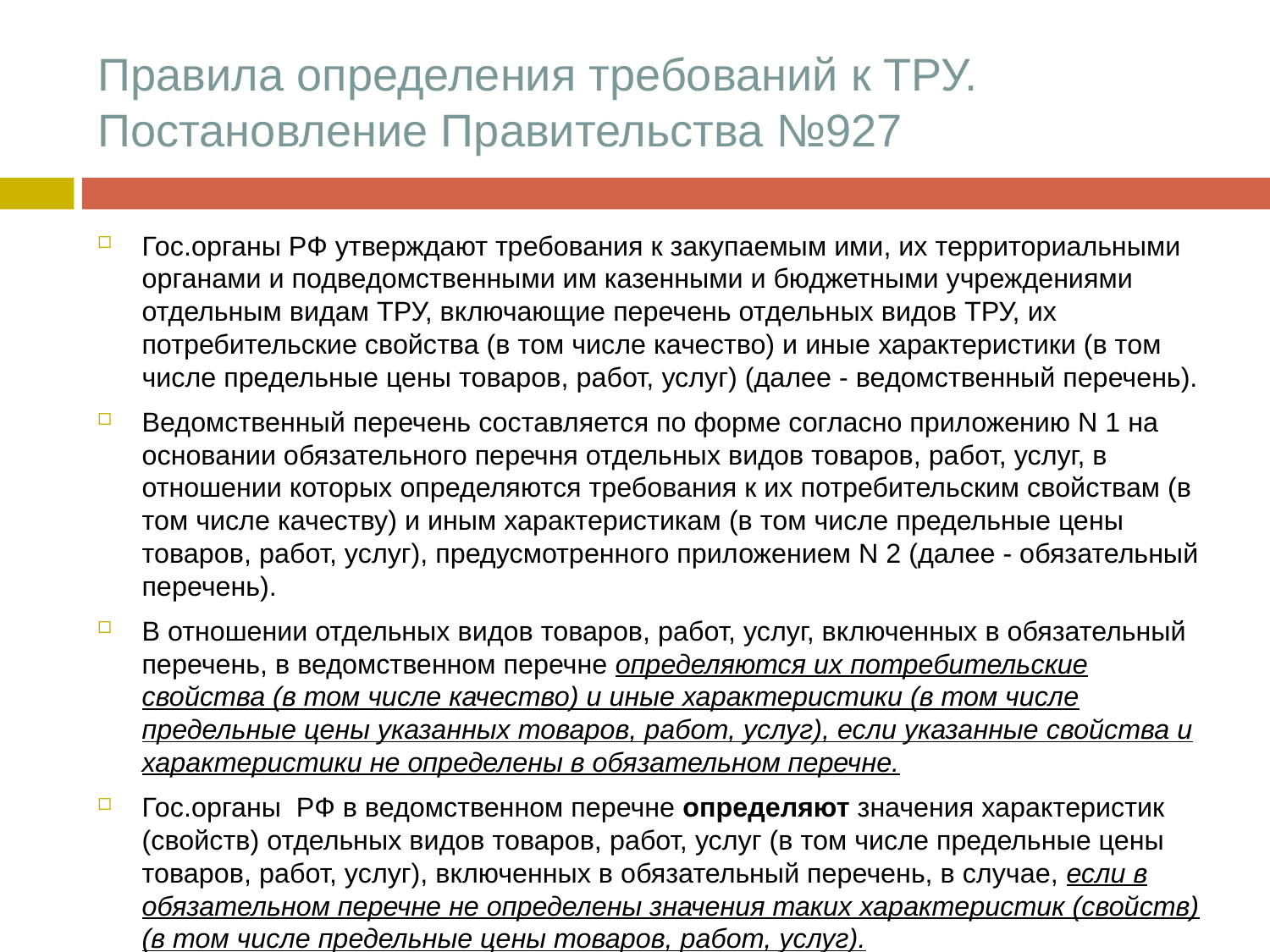

# Правила определения требований к ТРУ. Постановление Правительства №927
Гос.органы РФ утверждают требования к закупаемым ими, их территориальными органами и подведомственными им казенными и бюджетными учреждениями отдельным видам ТРУ, включающие перечень отдельных видов ТРУ, их потребительские свойства (в том числе качество) и иные характеристики (в том числе предельные цены товаров, работ, услуг) (далее - ведомственный перечень).
Ведомственный перечень составляется по форме согласно приложению N 1 на основании обязательного перечня отдельных видов товаров, работ, услуг, в отношении которых определяются требования к их потребительским свойствам (в том числе качеству) и иным характеристикам (в том числе предельные цены товаров, работ, услуг), предусмотренного приложением N 2 (далее - обязательный перечень).
В отношении отдельных видов товаров, работ, услуг, включенных в обязательный перечень, в ведомственном перечне определяются их потребительские свойства (в том числе качество) и иные характеристики (в том числе предельные цены указанных товаров, работ, услуг), если указанные свойства и характеристики не определены в обязательном перечне.
Гос.органы  РФ в ведомственном перечне определяют значения характеристик (свойств) отдельных видов товаров, работ, услуг (в том числе предельные цены товаров, работ, услуг), включенных в обязательный перечень, в случае, если в обязательном перечне не определены значения таких характеристик (свойств) (в том числе предельные цены товаров, работ, услуг).